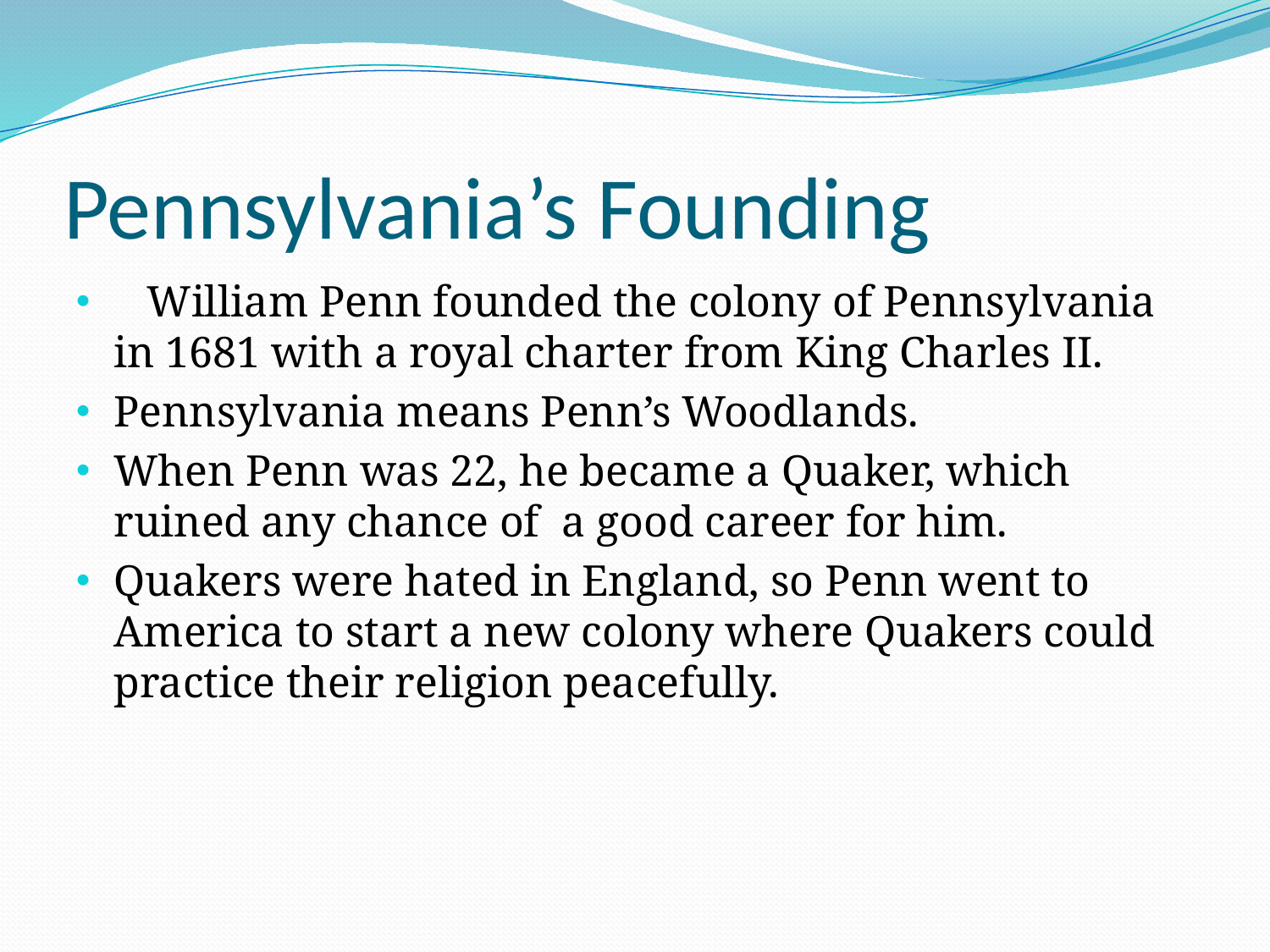

# Pennsylvania’s Founding
   William Penn founded the colony of Pennsylvania in 1681 with a royal charter from King Charles II.
Pennsylvania means Penn’s Woodlands.
When Penn was 22, he became a Quaker, which ruined any chance of  a good career for him.
Quakers were hated in England, so Penn went to America to start a new colony where Quakers could practice their religion peacefully.